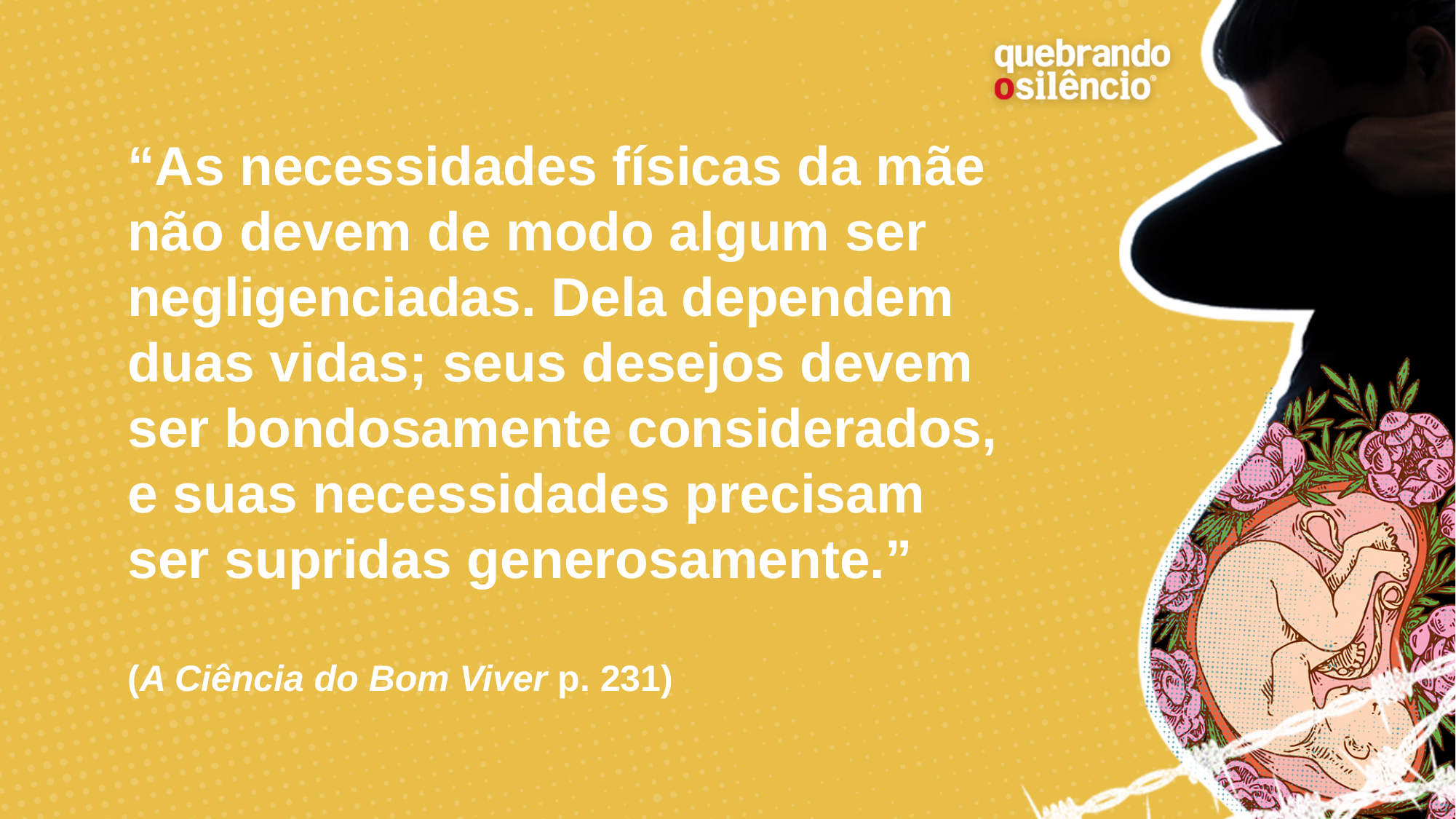

# “As necessidades físicas da mãe não devem de modo algum ser negligenciadas. Dela dependem duas vidas; seus desejos devem ser bondosamente considerados, e suas necessidades precisam ser supridas generosamente.” (A Ciência do Bom Viver p. 231)